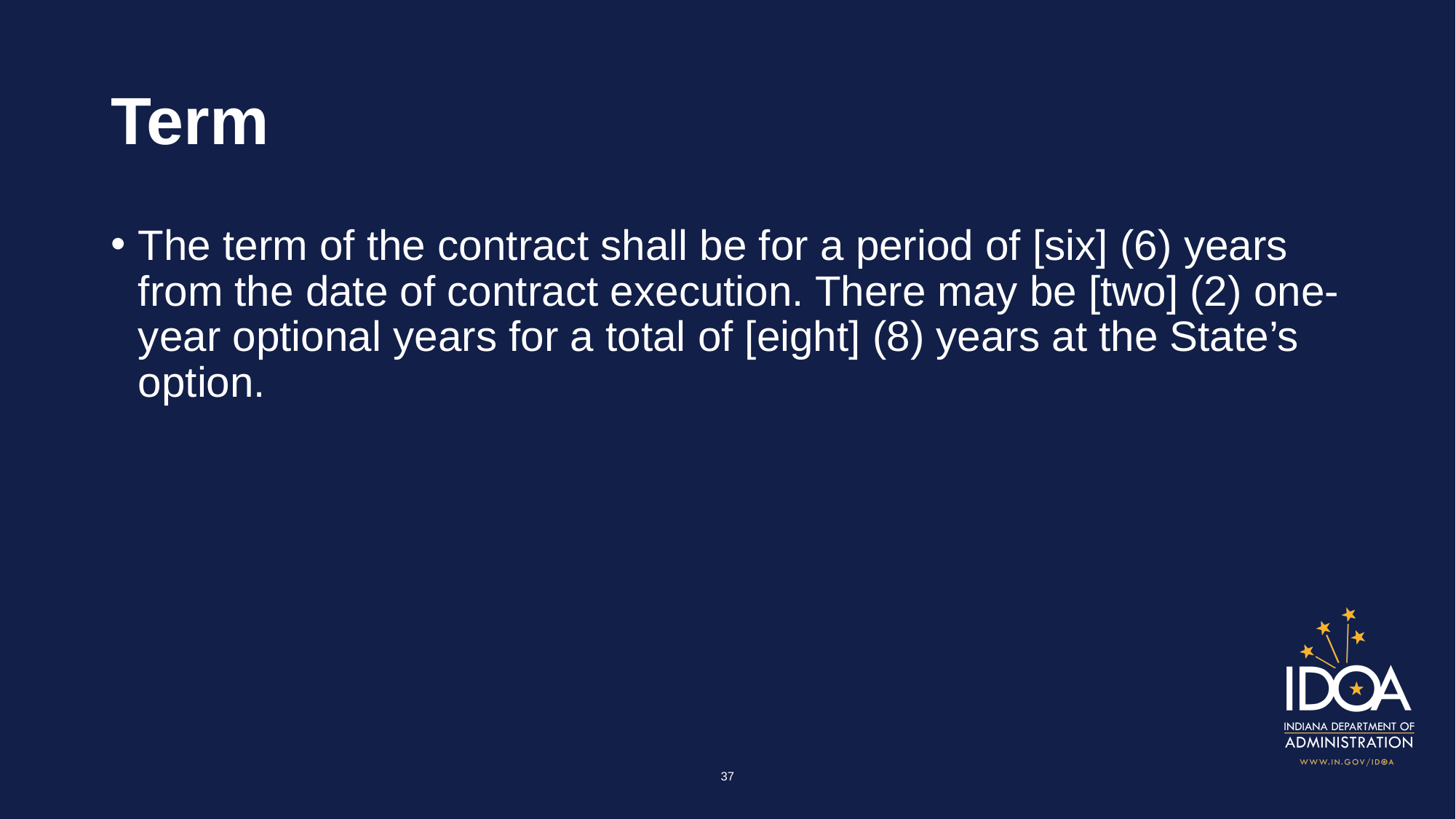

# Term
The term of the contract shall be for a period of [six] (6) years from the date of contract execution. There may be [two] (2) one-year optional years for a total of [eight] (8) years at the State’s option.
37